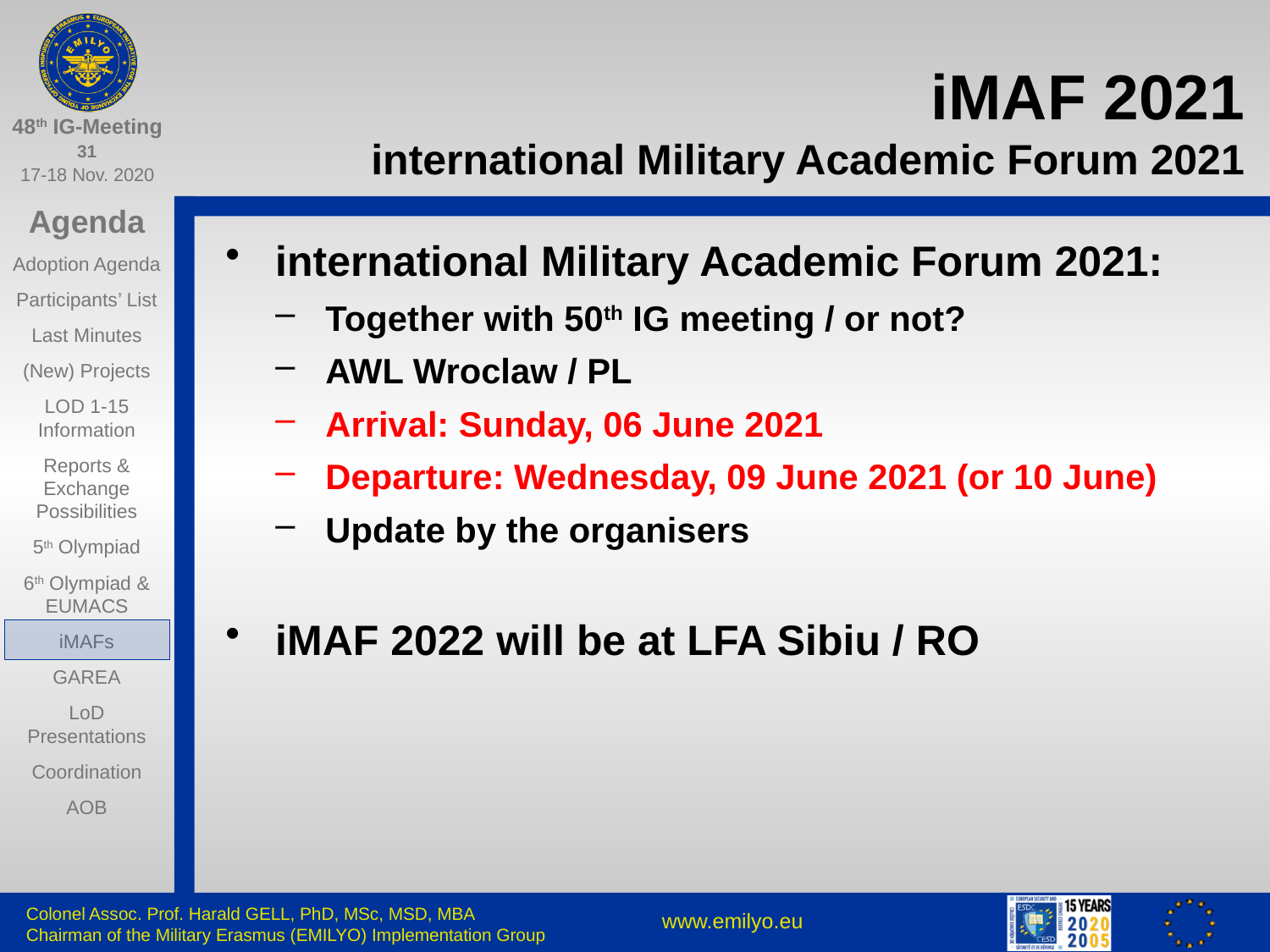

# iMAF 2021 international Military Academic Forum 2021
international Military Academic Forum 2021:
Together with 50th IG meeting / or not?
AWL Wroclaw / PL
Arrival: Sunday, 06 June 2021
Departure: Wednesday, 09 June 2021 (or 10 June)
Update by the organisers

iMAF 2022 will be at LFA Sibiu / RO